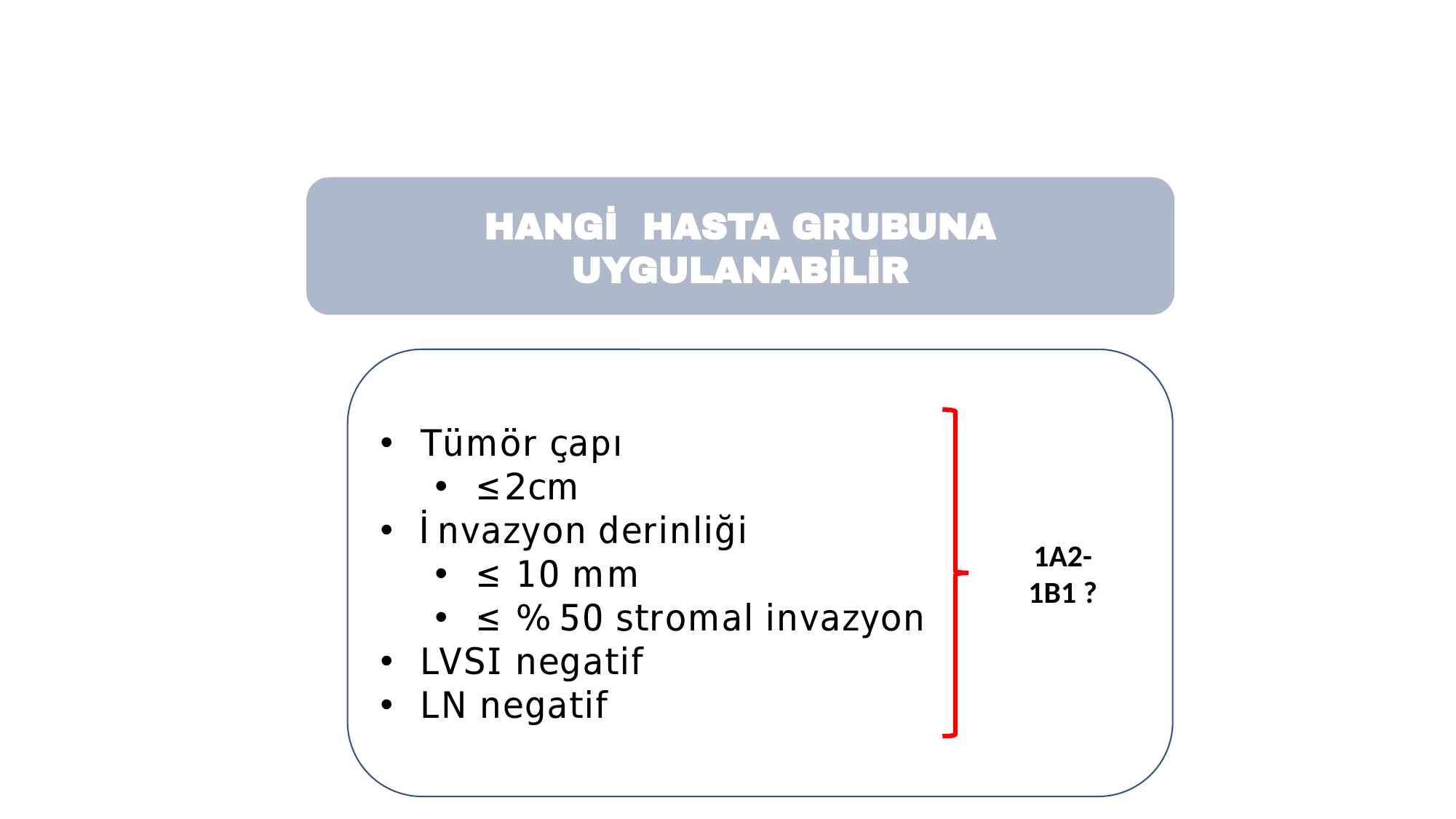

HANGİ  HASTA GRUBUNA UYGULANABİLİR
Tümör çapı
≤2cm
İnvazyon derinliği
≤ 10 mm
≤ %50 stromal invazyon
LVSI negatif
LN negatif

1A2-1B1 ?